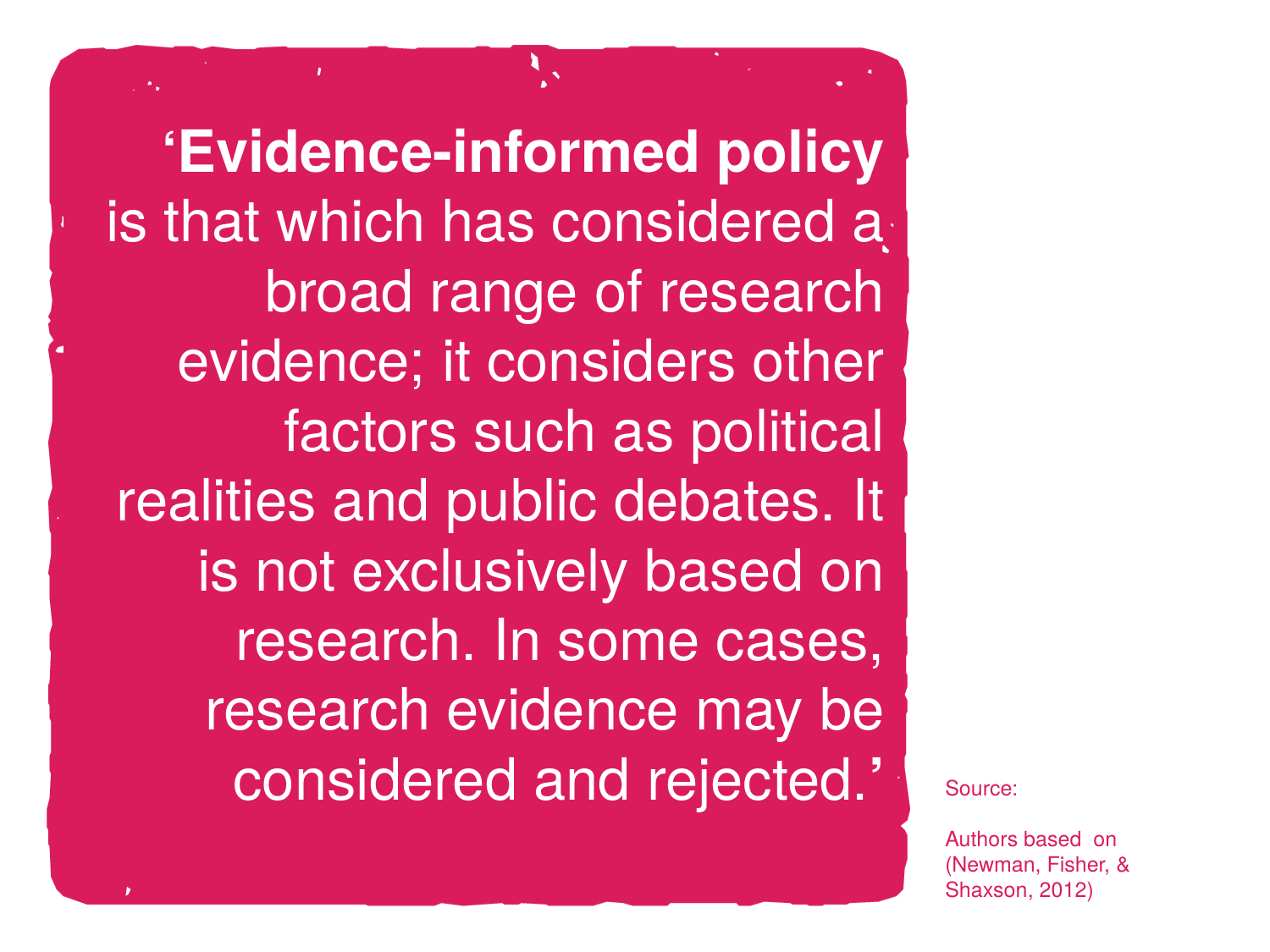

Source:
Authors based  on (Newman, Fisher, & Shaxson, 2012)
# ‘Evidence-informed policy is that which has considered a broad range of research evidence; it considers other factors such as political realities and public debates. It is not exclusively based on research. In some cases, research evidence may be considered and rejected.’